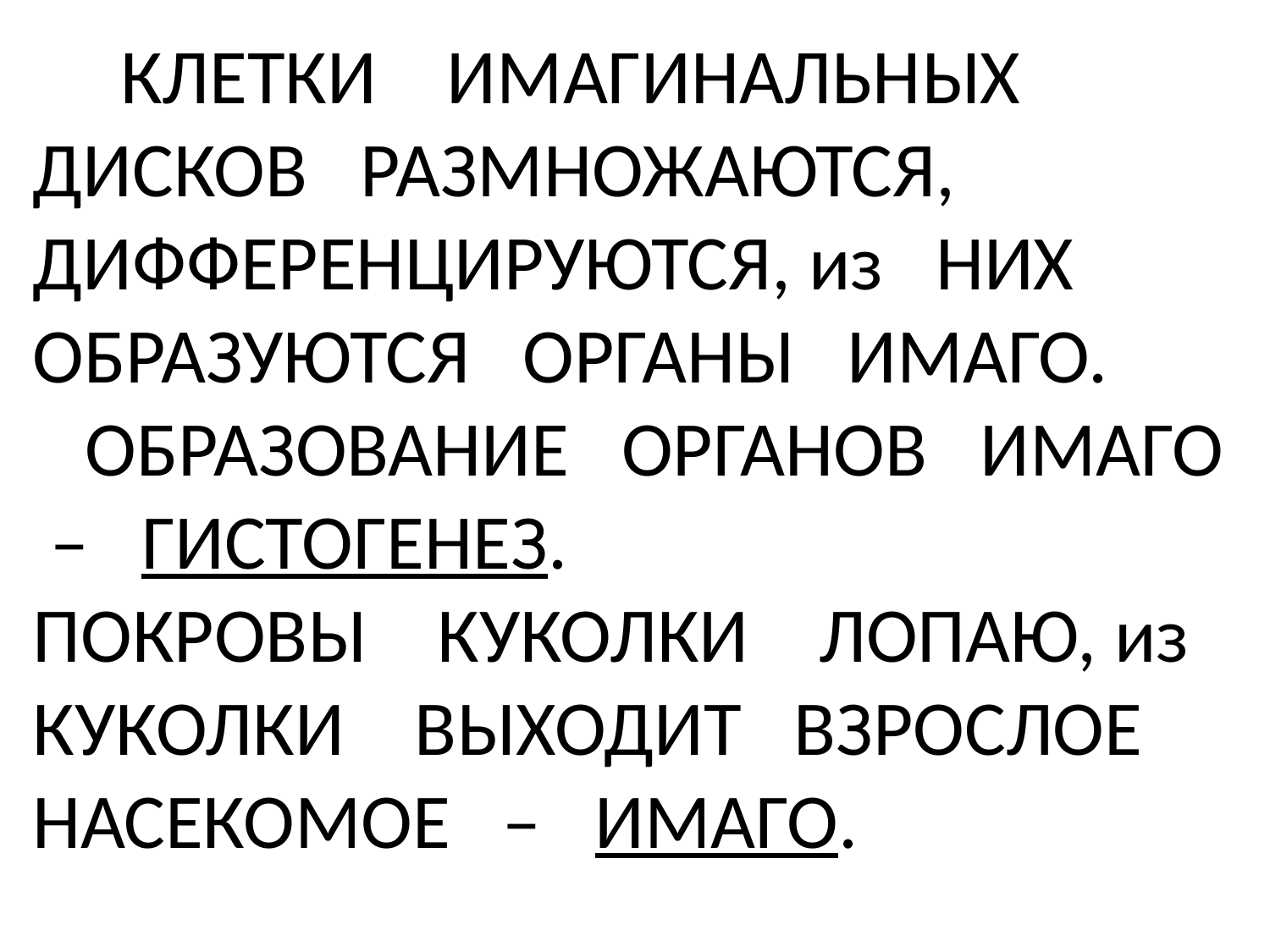

# КЛЕТКИ    ИМАГИНАЛЬНЫХ ДИСКОВ   РАЗМНОЖАЮТСЯ, ДИФФЕРЕНЦИРУЮТСЯ, из   НИХ ОБРАЗУЮТСЯ   ОРГАНЫ   ИМАГО. ОБРАЗОВАНИЕ   ОРГАНОВ   ИМАГО  –   ГИСТОГЕНЕЗ. ПОКРОВЫ    КУКОЛКИ    ЛОПАЮ, из КУКОЛКИ    ВЫХОДИТ   ВЗРОСЛОЕ НАСЕКОМОЕ   –   ИМАГО.